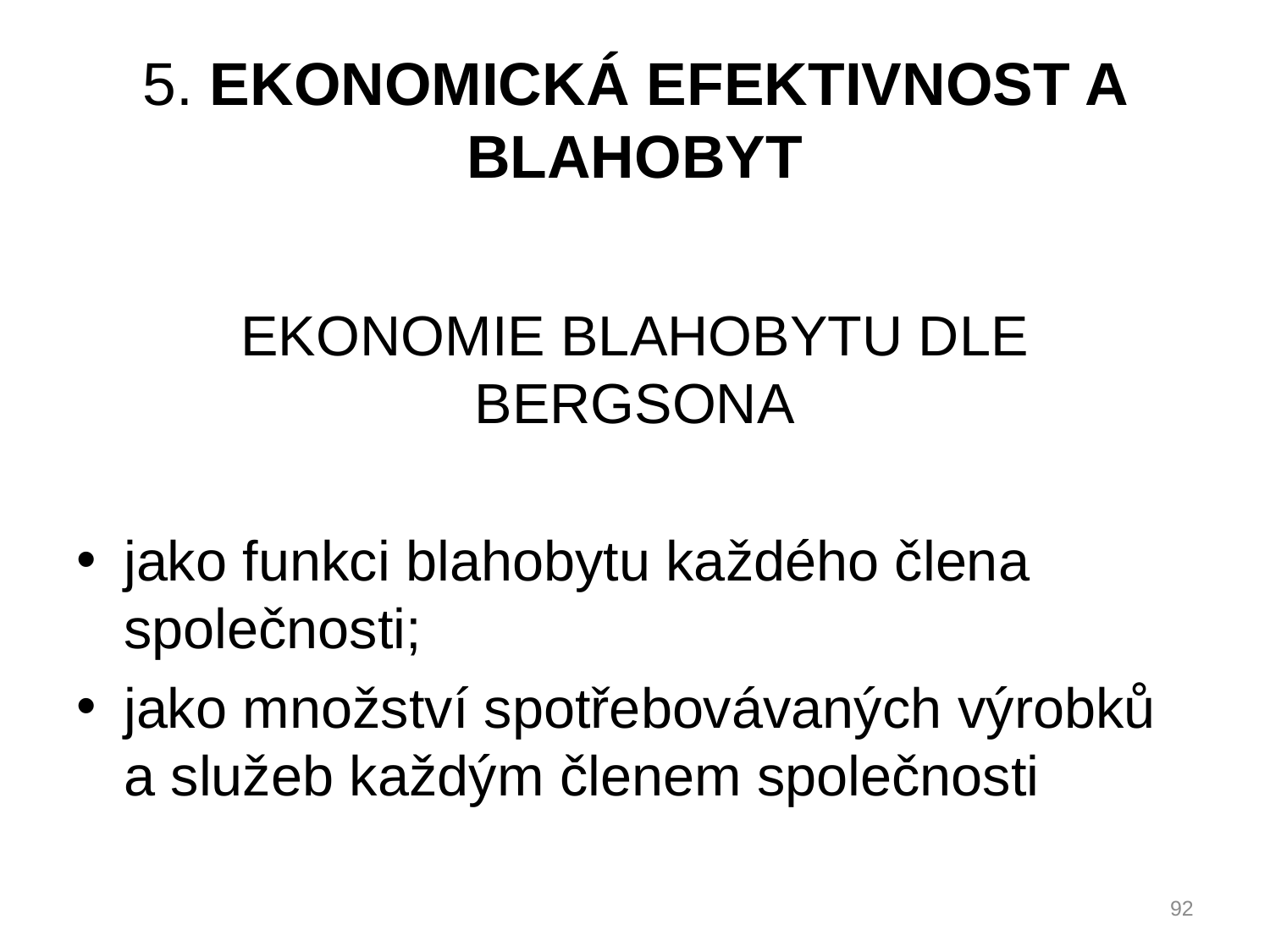

# 5. Ekonomická efektivnost a blahobyt

EKONOMIE BLAHOBYTU DLE BERGSONA

jako funkci blahobytu každého člena společnosti;
jako množství spotřebovávaných výrobků a služeb každým členem společnosti

92